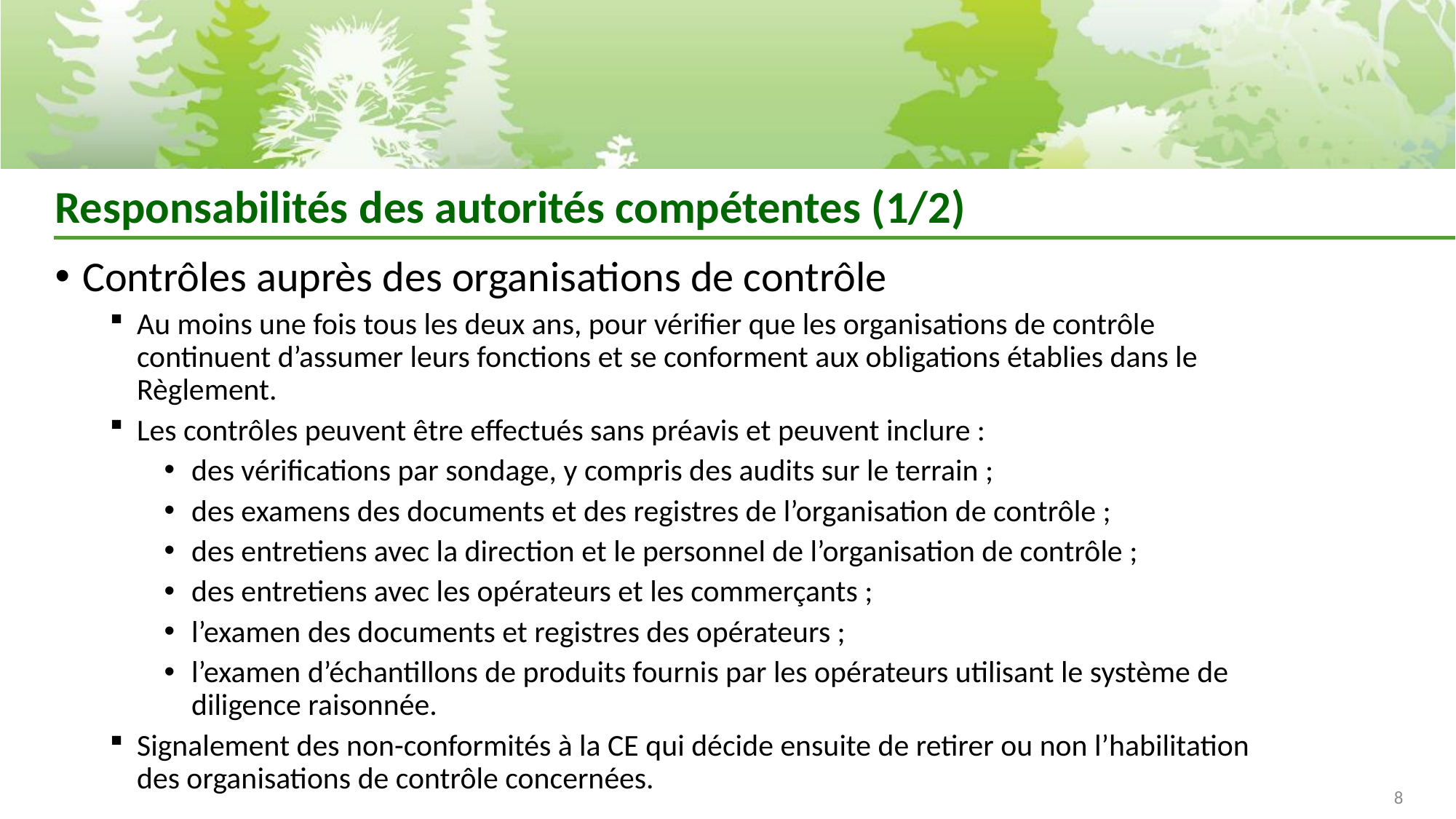

# Responsabilités des autorités compétentes (1/2)
Contrôles auprès des organisations de contrôle
Au moins une fois tous les deux ans, pour vérifier que les organisations de contrôle continuent d’assumer leurs fonctions et se conforment aux obligations établies dans le Règlement.
Les contrôles peuvent être effectués sans préavis et peuvent inclure :
des vérifications par sondage, y compris des audits sur le terrain ;
des examens des documents et des registres de l’organisation de contrôle ;
des entretiens avec la direction et le personnel de l’organisation de contrôle ;
des entretiens avec les opérateurs et les commerçants ;
l’examen des documents et registres des opérateurs ;
l’examen d’échantillons de produits fournis par les opérateurs utilisant le système de diligence raisonnée.
Signalement des non-conformités à la CE qui décide ensuite de retirer ou non l’habilitation des organisations de contrôle concernées.

8